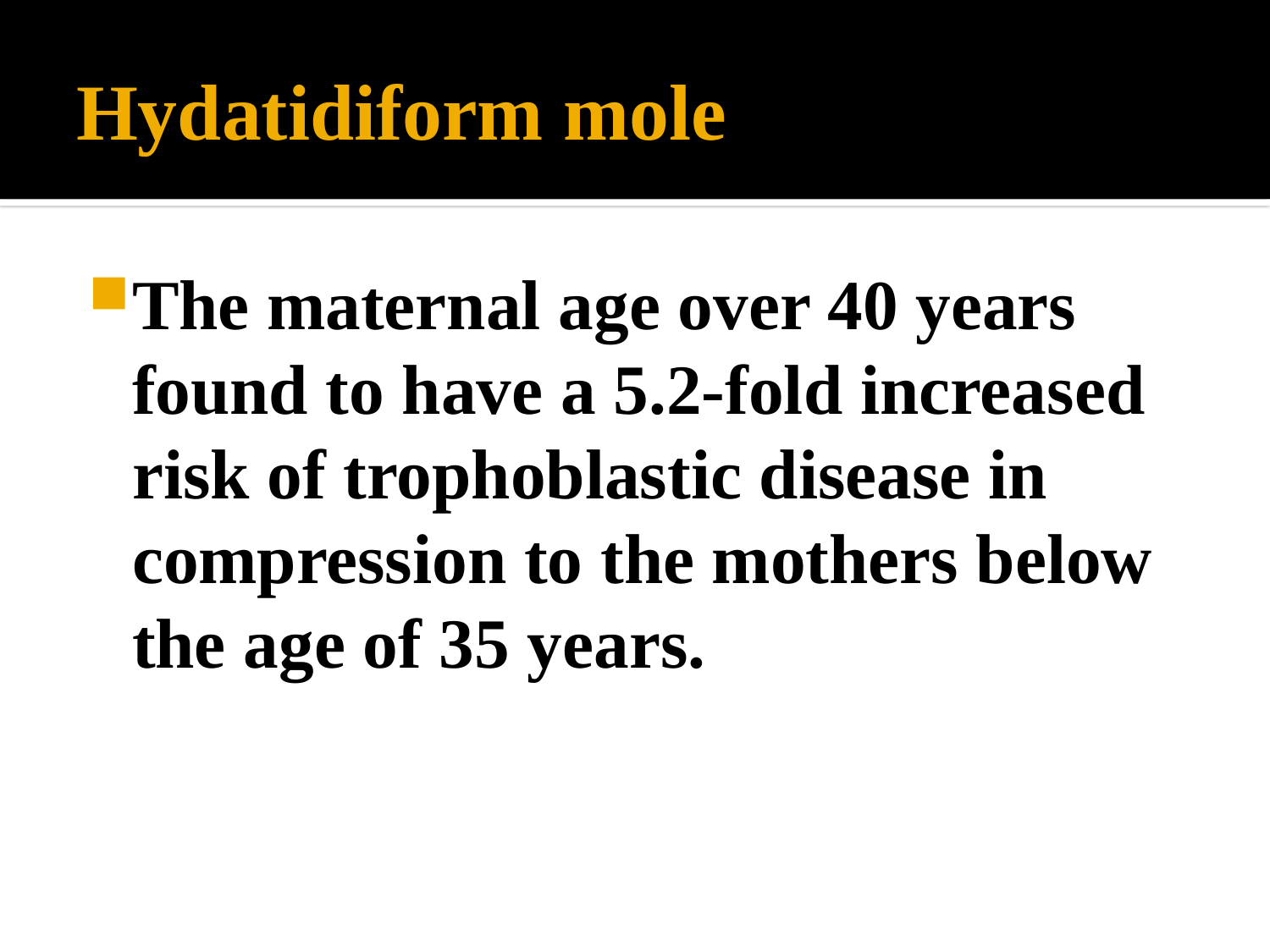

# Hydatidiform mole
The maternal age over 40 years found to have a 5.2-fold increased risk of trophoblastic disease in compression to the mothers below the age of 35 years.